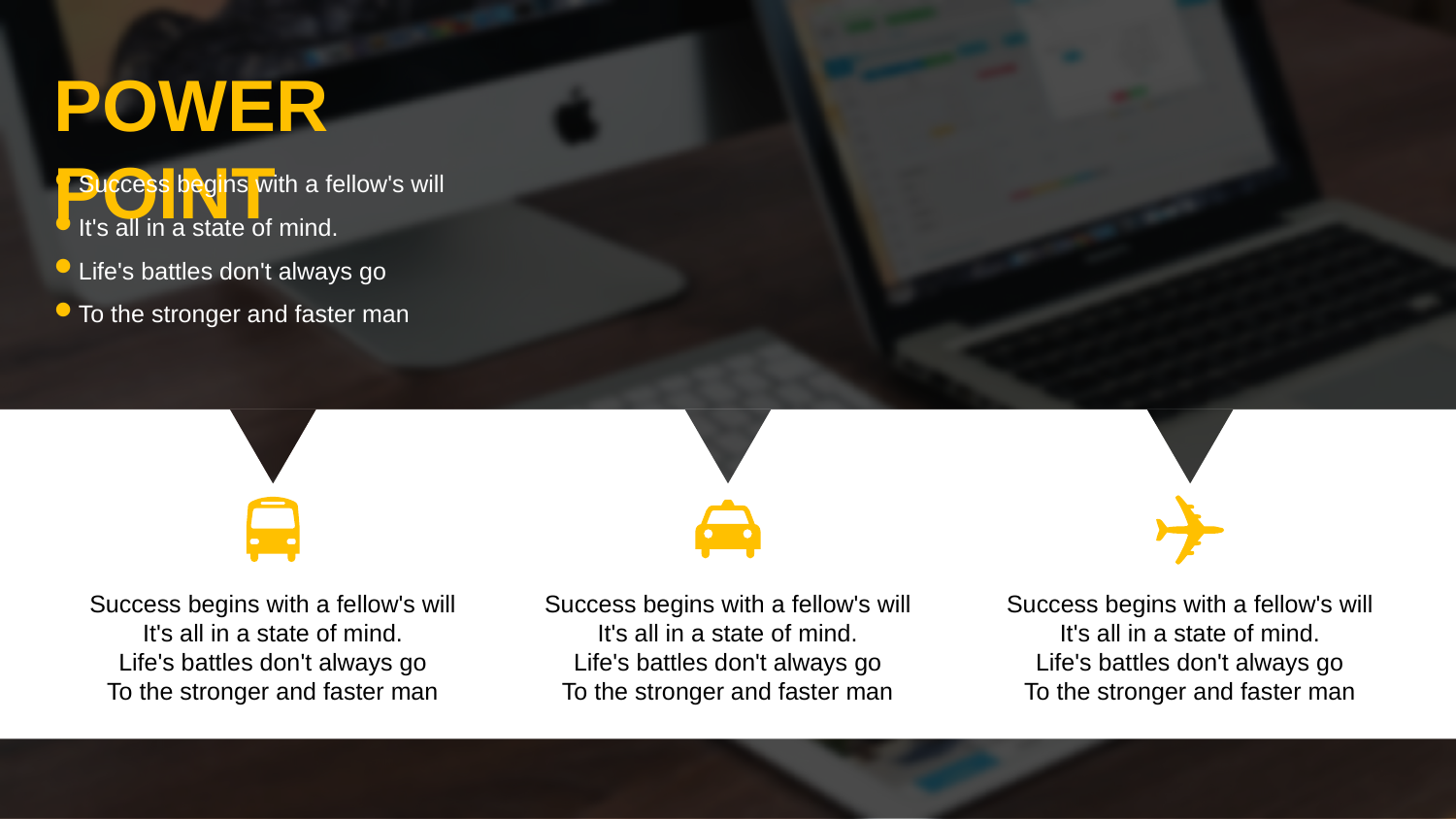

POWER  POINT
Success begins with a fellow's will
It's all in a state of mind.
Life's battles don't always go
To the stronger and faster man

Success begins with a fellow's will
It's all in a state of mind.
Life's battles don't always go
To the stronger and faster man
Success begins with a fellow's will
It's all in a state of mind.
Life's battles don't always go
To the stronger and faster man
Success begins with a fellow's will
It's all in a state of mind.
Life's battles don't always go
To the stronger and faster man